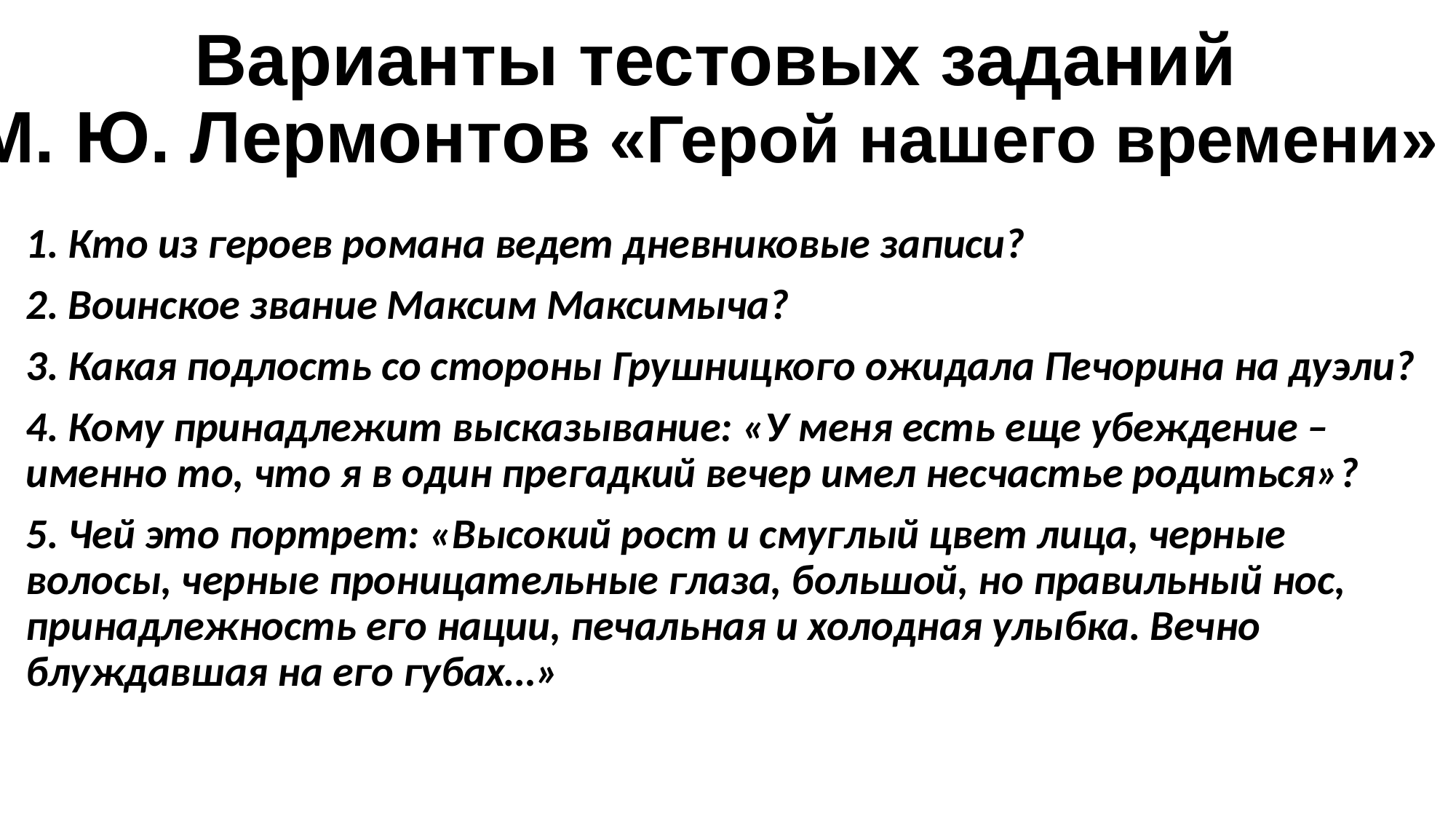

# Варианты тестовых заданий
М. Ю. Лермонтов «Герой нашего времени»
1. Кто из героев романа ведет дневниковые записи?
2. Воинское звание Максим Максимыча?
3. Какая подлость со стороны Грушницкого ожидала Печорина на дуэли?
4. Кому принадлежит высказывание: «У меня есть еще убеждение – именно то, что я в один прегадкий вечер имел несчастье родиться»?
5. Чей это портрет: «Высокий рост и смуглый цвет лица, черные волосы, черные проницательные глаза, большой, но правильный нос, принадлежность его нации, печальная и холодная улыбка. Вечно блуждавшая на его губах…»